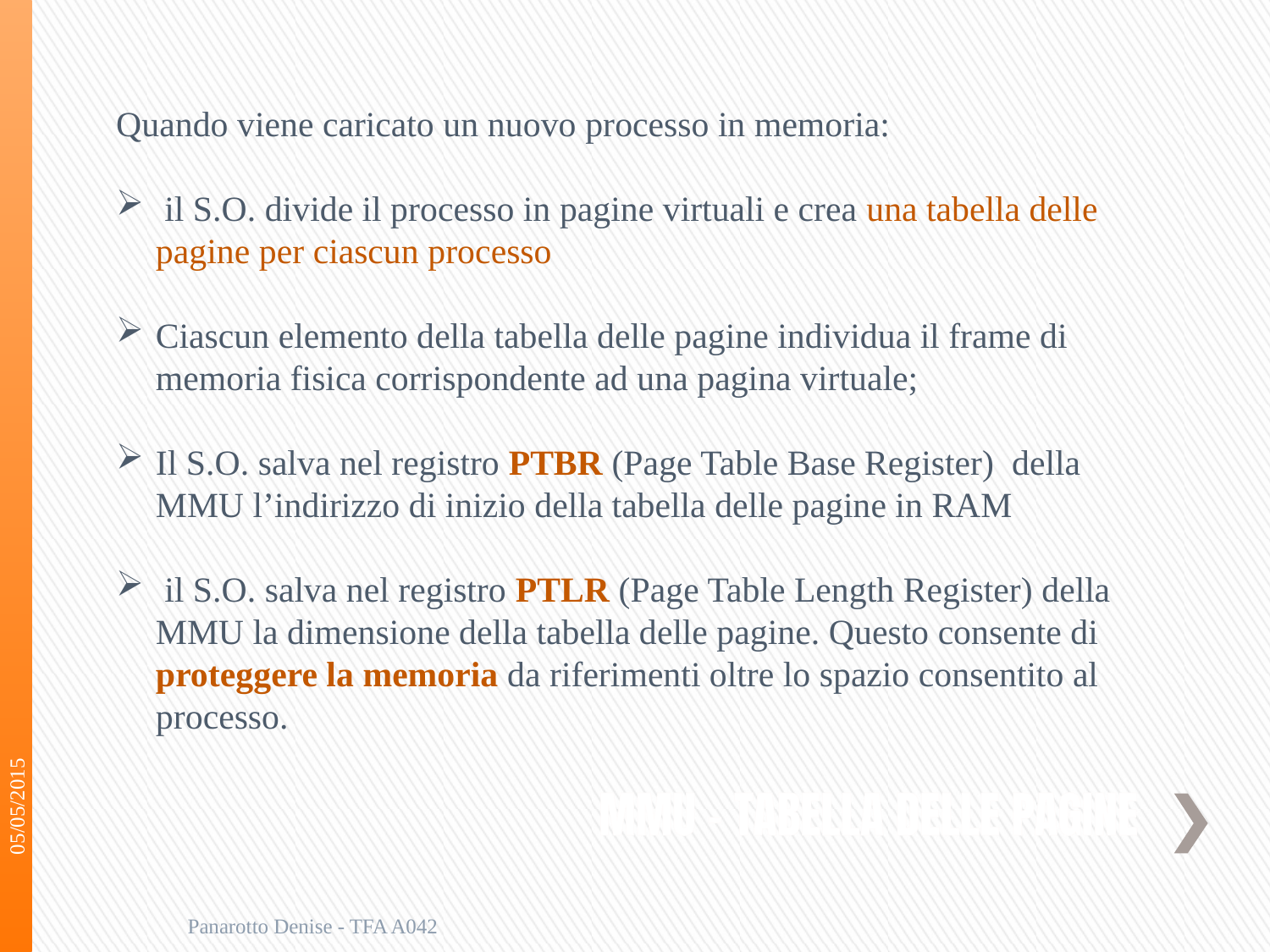

Quando viene caricato un nuovo processo in memoria:

 il S.O. divide il processo in pagine virtuali e crea una tabella delle pagine per ciascun processo

Ciascun elemento della tabella delle pagine individua il frame di memoria fisica corrispondente ad una pagina virtuale;

Il S.O. salva nel registro PTBR (Page Table Base Register)  della MMU l’indirizzo di inizio della tabella delle pagine in RAM

 il S.O. salva nel registro PTLR (Page Table Length Register) della MMU la dimensione della tabella delle pagine. Questo consente di proteggere la memoria da riferimenti oltre lo spazio consentito al processo.
05/05/2015

# MMU – TABELLA DELLE PAGINE
Panarotto Denise - TFA A042